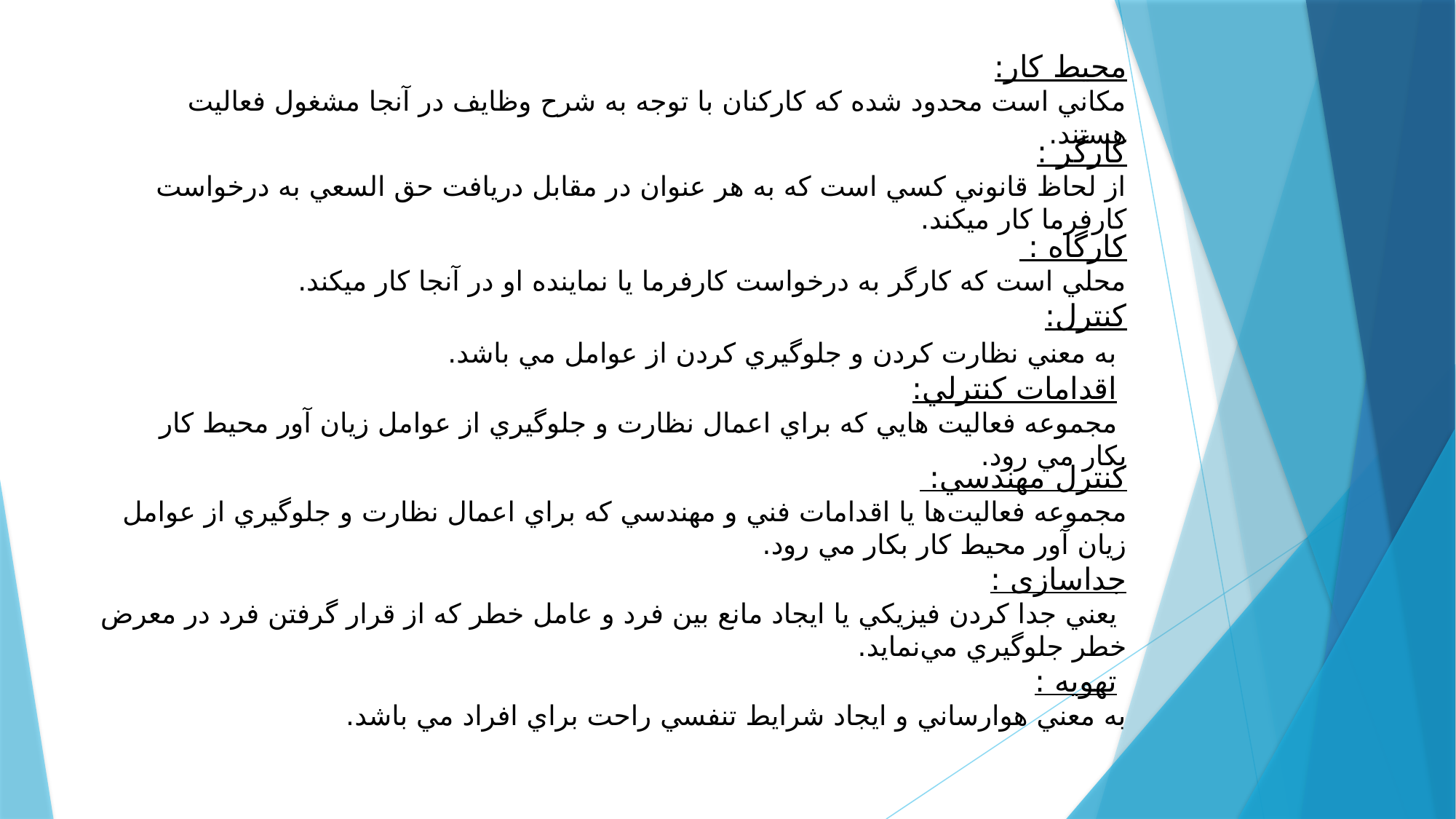

محيط كار:
مكاني است محدود شده كه كاركنان با توجه به شرح وظايف در آنجا مشغول فعاليت هستند.
كارگر :
از لحاظ قانوني كسي است كه به هر عنوان در مقابل دريافت حق السعي به درخواست كارفرما كار ميكند.
كارگاه :
محلي است كه كارگر به درخواست كارفرما يا نماينده او در آنجا كار ميكند.
كنترل:
 به معني نظارت كردن و جلوگيري كردن از عوامل مي باشد.
 اقدامات كنترلي:
 مجموعه فعاليت هايي كه براي اعمال نظارت و جلوگيري از عوامل زيان آور محيط كار بكار مي رود.
كنترل مهندسي:
مجموعه فعاليت‌ها يا اقدامات فني و مهندسي كه براي اعمال نظارت و جلوگيري از عوامل زيان آور محيط كار بكار مي رود.
جداسازی :
 يعني جدا كردن فيزيكي يا ايجاد مانع بين فرد و عامل خطر كه از قرار گرفتن فرد در معرض خطر جلوگيري مي‌نمايد.
 تهويه :
به معني هوارساني و ايجاد شرايط تنفسي راحت براي افراد مي باشد.